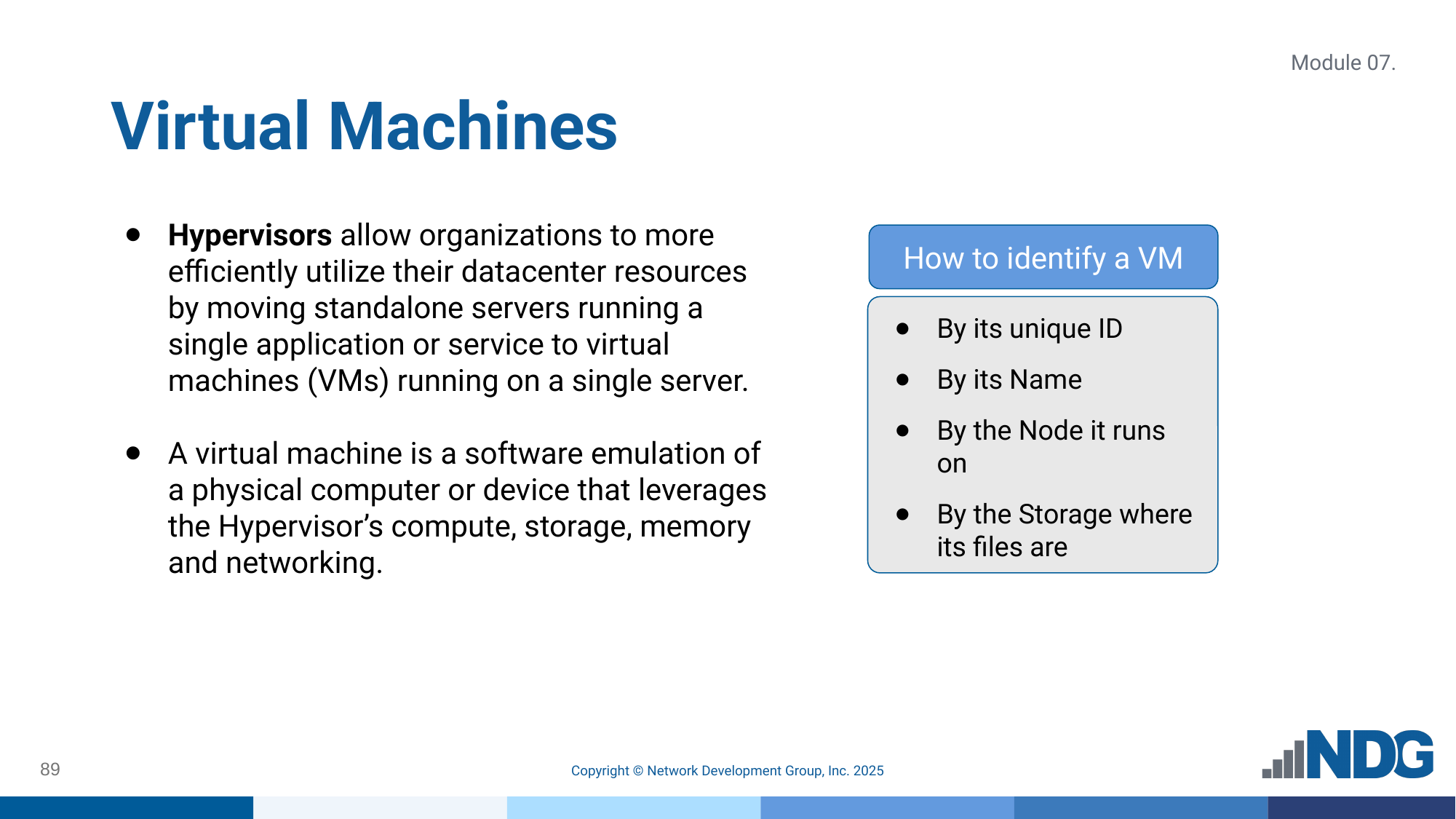

# Virtual Machines
Module 07.
Hypervisors allow organizations to more efficiently utilize their datacenter resources by moving standalone servers running a single application or service to virtual machines (VMs) running on a single server.

A virtual machine is a software emulation of a physical computer or device that leverages the Hypervisor’s compute, storage, memory and networking.
How to identify a VM
By its unique ID
By its Name
By the Node it runs on
By the Storage where its files are